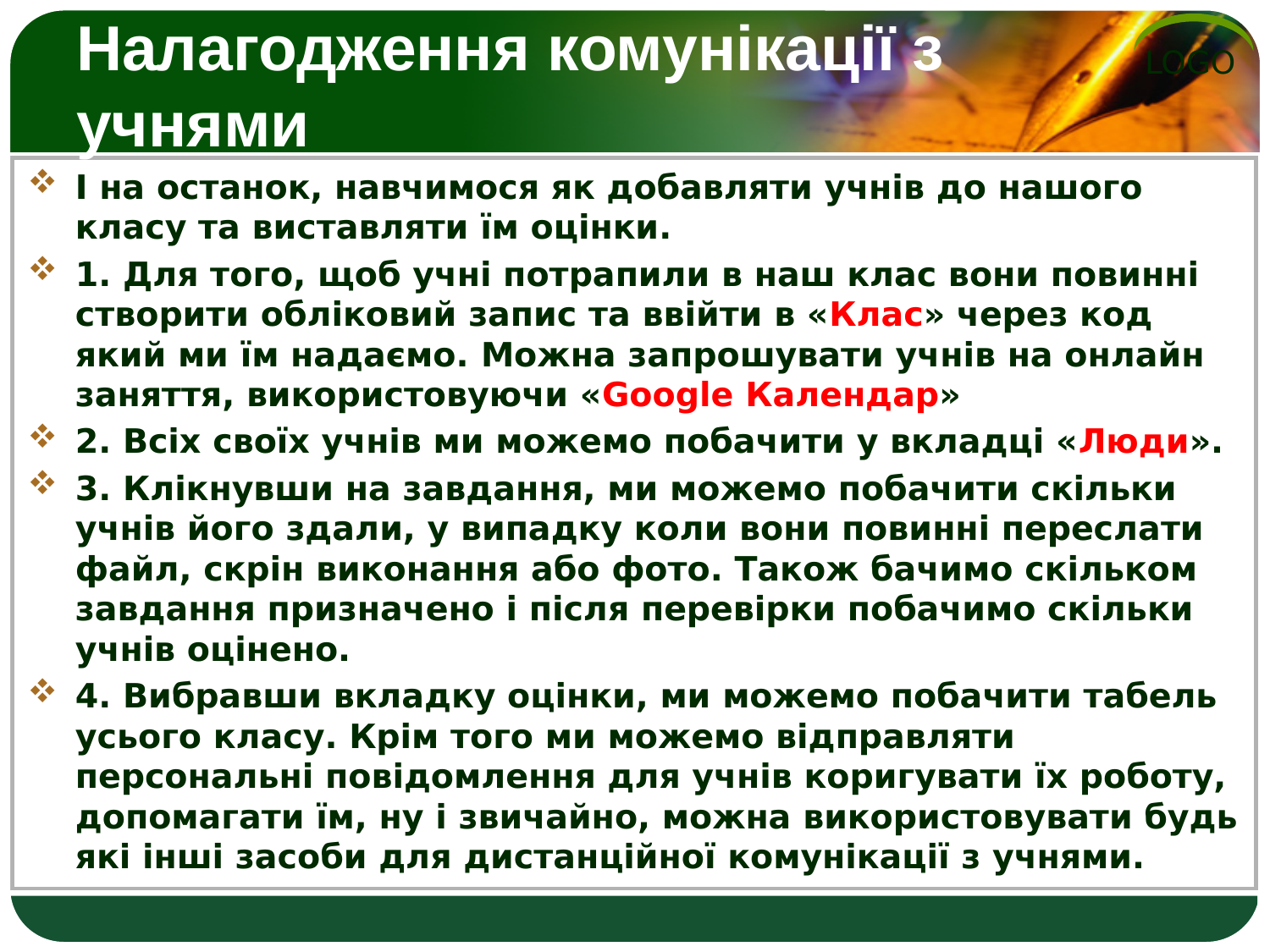

# Налагодження комунікації з учнями
І на останок, навчимося як добавляти учнів до нашого класу та виставляти їм оцінки.
1. Для того, щоб учні потрапили в наш клас вони повинні створити обліковий запис та ввійти в «Клас» через код який ми їм надаємо. Можна запрошувати учнів на онлайн заняття, використовуючи «Google Календар»
2. Всіх своїх учнів ми можемо побачити у вкладці «Люди».
3. Клікнувши на завдання, ми можемо побачити скільки учнів його здали, у випадку коли вони повинні переслати файл, скрін виконання або фото. Також бачимо скільком завдання призначено і після перевірки побачимо скільки учнів оцінено.
4. Вибравши вкладку оцінки, ми можемо побачити табель усього класу. Крім того ми можемо відправляти персональні повідомлення для учнів коригувати їх роботу, допомагати їм, ну і звичайно, можна використовувати будь які інші засоби для дистанційної комунікації з учнями.